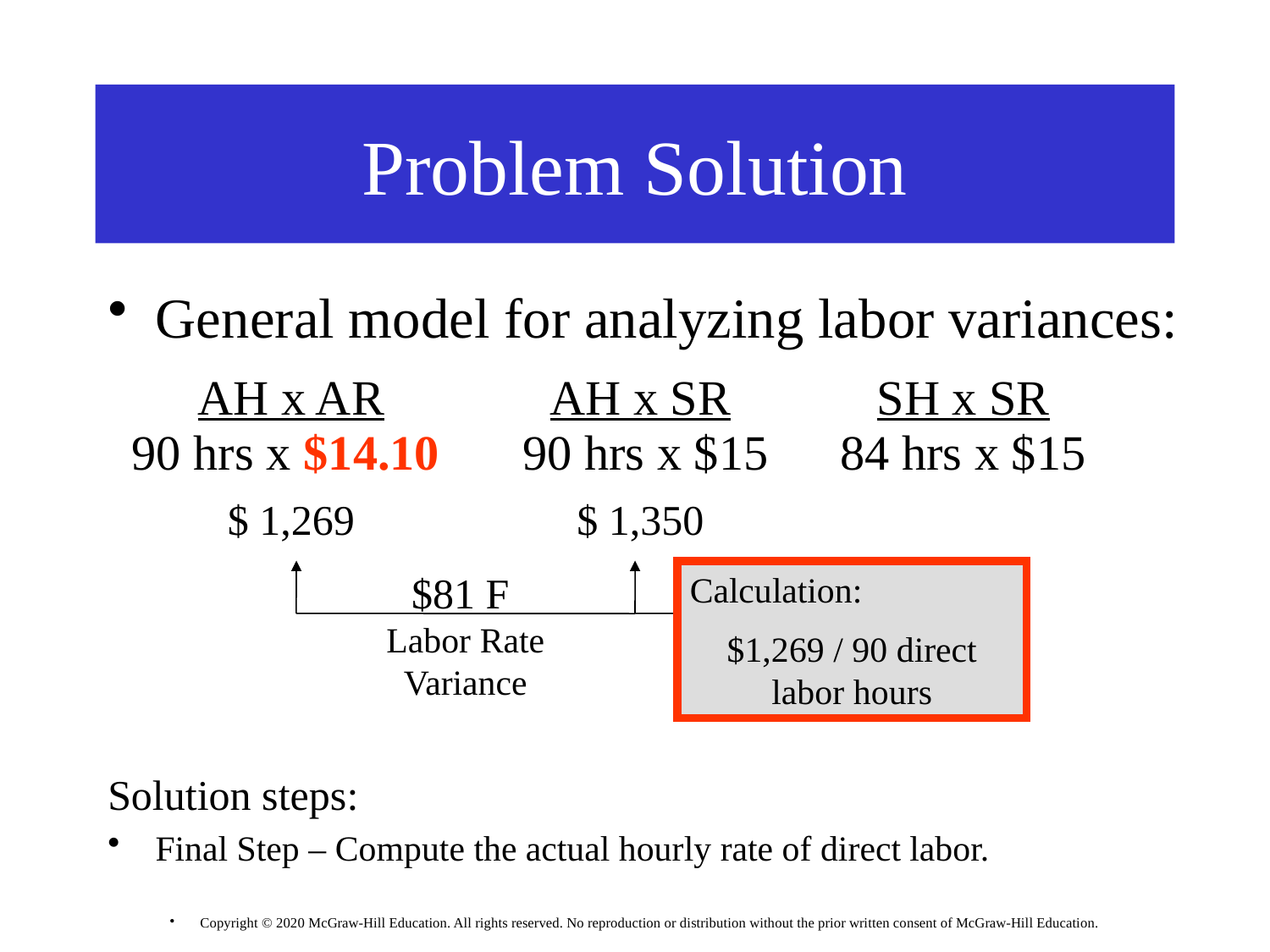

# Problem Solution
General model for analyzing labor variances:
AH x AR
AH x SR
SH x SR
90 hrs x $14.10
90 hrs x $15
84 hrs x $15
$ 1,269
$ 1,350

$81 F

Calculation:
$1,269 / 90 direct labor hours
Labor Rate Variance
Labor Efficiency Variance

Solution steps:
Final Step – Compute the actual hourly rate of direct labor.